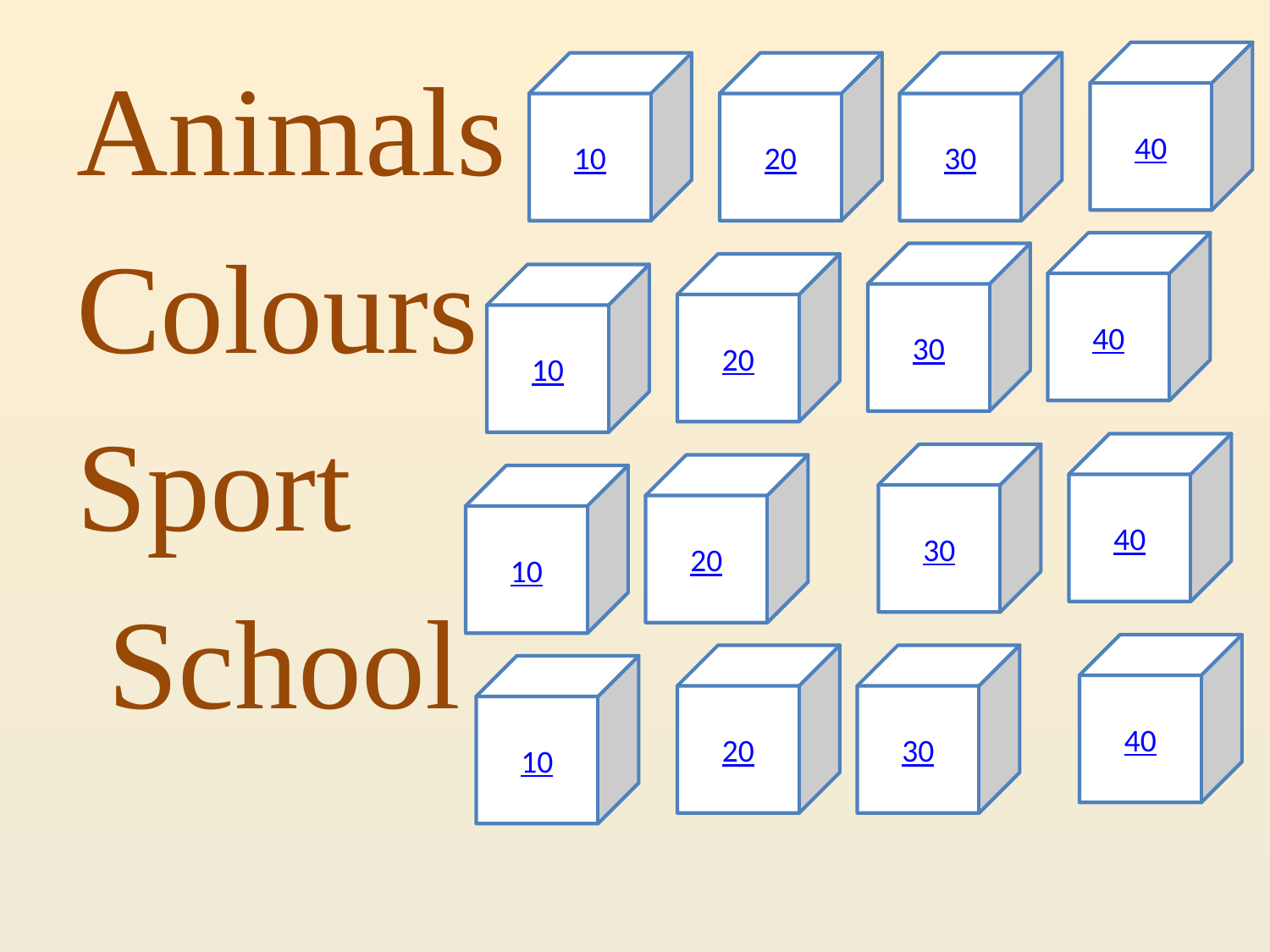

#
Animals
Colours
Sport
 School
40
10
20
30
40
30
20
10
40
30
20
10
40
20
30
10